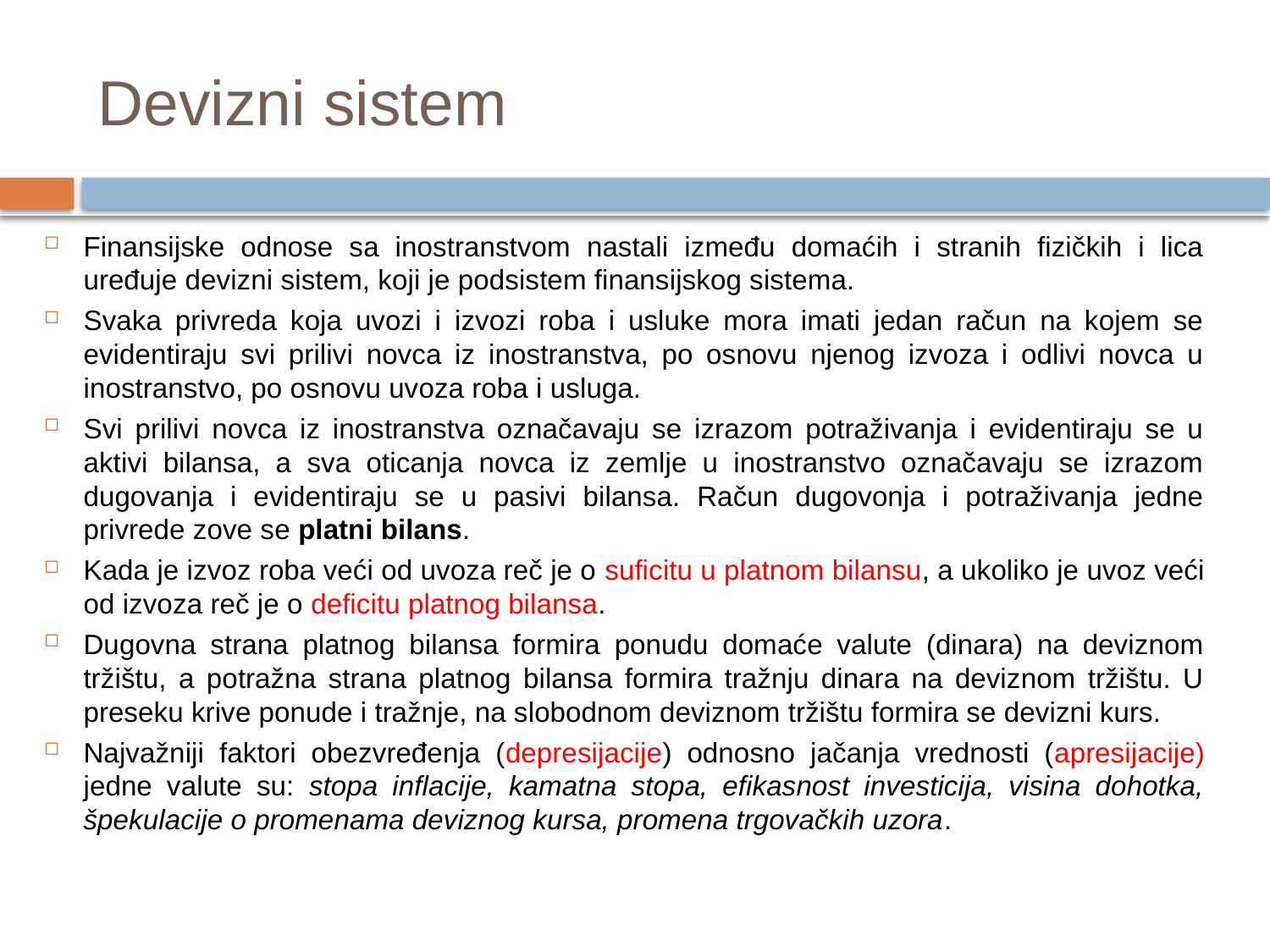

# Devizni sistem
Finansijske odnose sa inostranstvom nastali između domaćih i stranih fizičkih i lica uređuje devizni sistem, koji je podsistem finansijskog sistema.
Svaka privreda koja uvozi i izvozi roba i usluke mora imati jedan račun na kojem se evidentiraju svi prilivi novca iz inostranstva, po osnovu njenog izvoza i odlivi novca u inostranstvo, po osnovu uvoza roba i usluga.
Svi prilivi novca iz inostranstva označavaju se izrazom potraživanja i evidentiraju se u aktivi bilansa, a sva oticanja novca iz zemlje u inostranstvo označavaju se izrazom dugovanja i evidentiraju se u pasivi bilansa. Račun dugovonja i potraživanja jedne privrede zove se platni bilans.
Kada je izvoz roba veći od uvoza reč je o suficitu u platnom bilansu, a ukoliko je uvoz veći od izvoza reč je o deficitu platnog bilansa.
Dugovna strana platnog bilansa formira ponudu domaće valute (dinara) na deviznom tržištu, a potražna strana platnog bilansa formira tražnju dinara na deviznom tržištu. U preseku krive ponude i tražnje, na slobodnom deviznom tržištu formira se devizni kurs.
Najvažniji faktori obezvređenja (depresijacije) odnosno jačanja vrednosti (apresijacije) jedne valute su: stopa inflacije, kamatna stopa, efikasnost investicija, visina dohotka, špekulacije o promenama deviznog kursa, promena trgovačkih uzora.